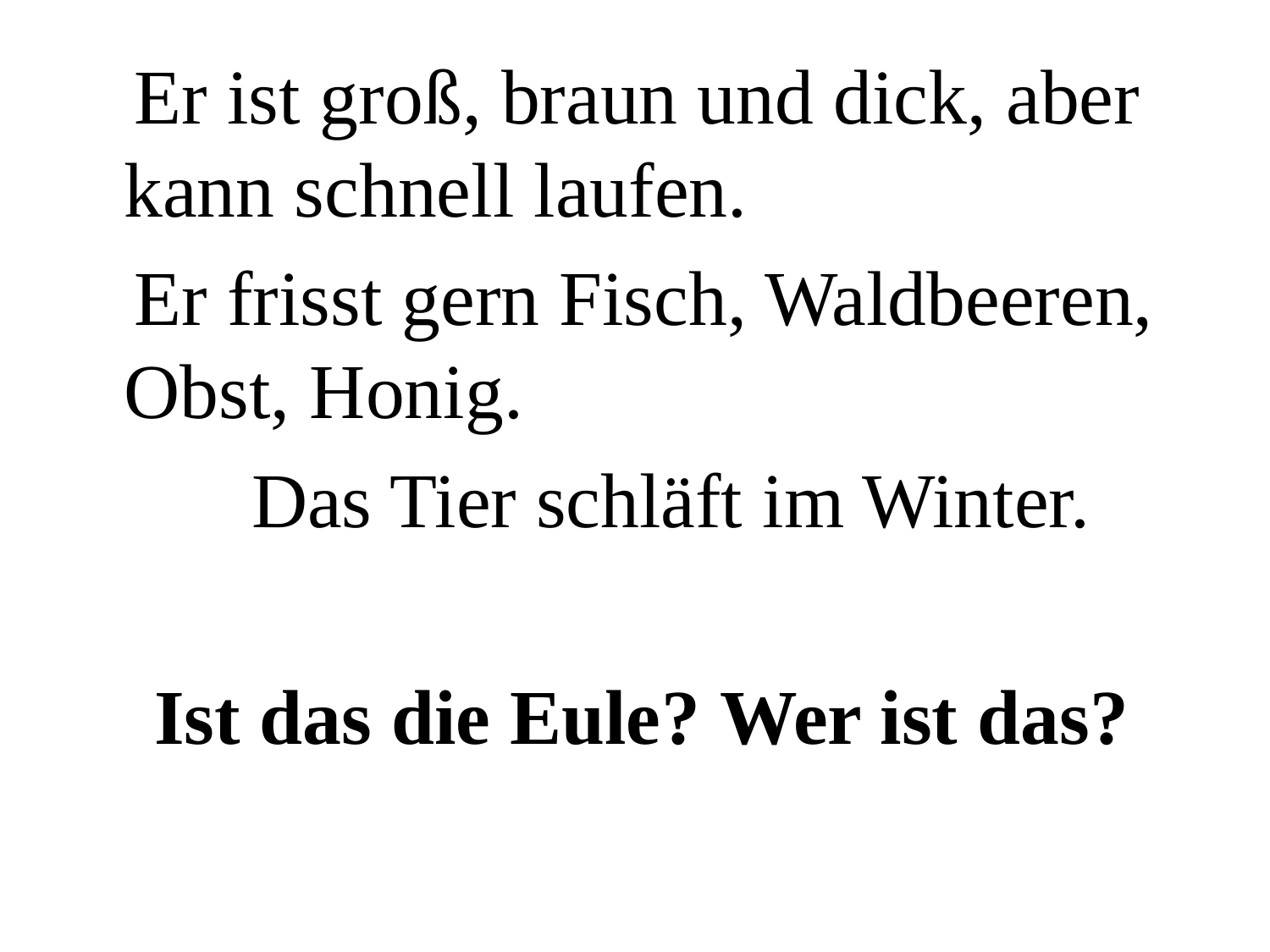

#
   Er ist groß, braun und dick, aber   kann schnell laufen.
   Er frisst gern Fisch, Waldbeeren, Obst, Honig.
         Das Tier schläft im Winter.

    Ist das die Eule? Wer ist das?